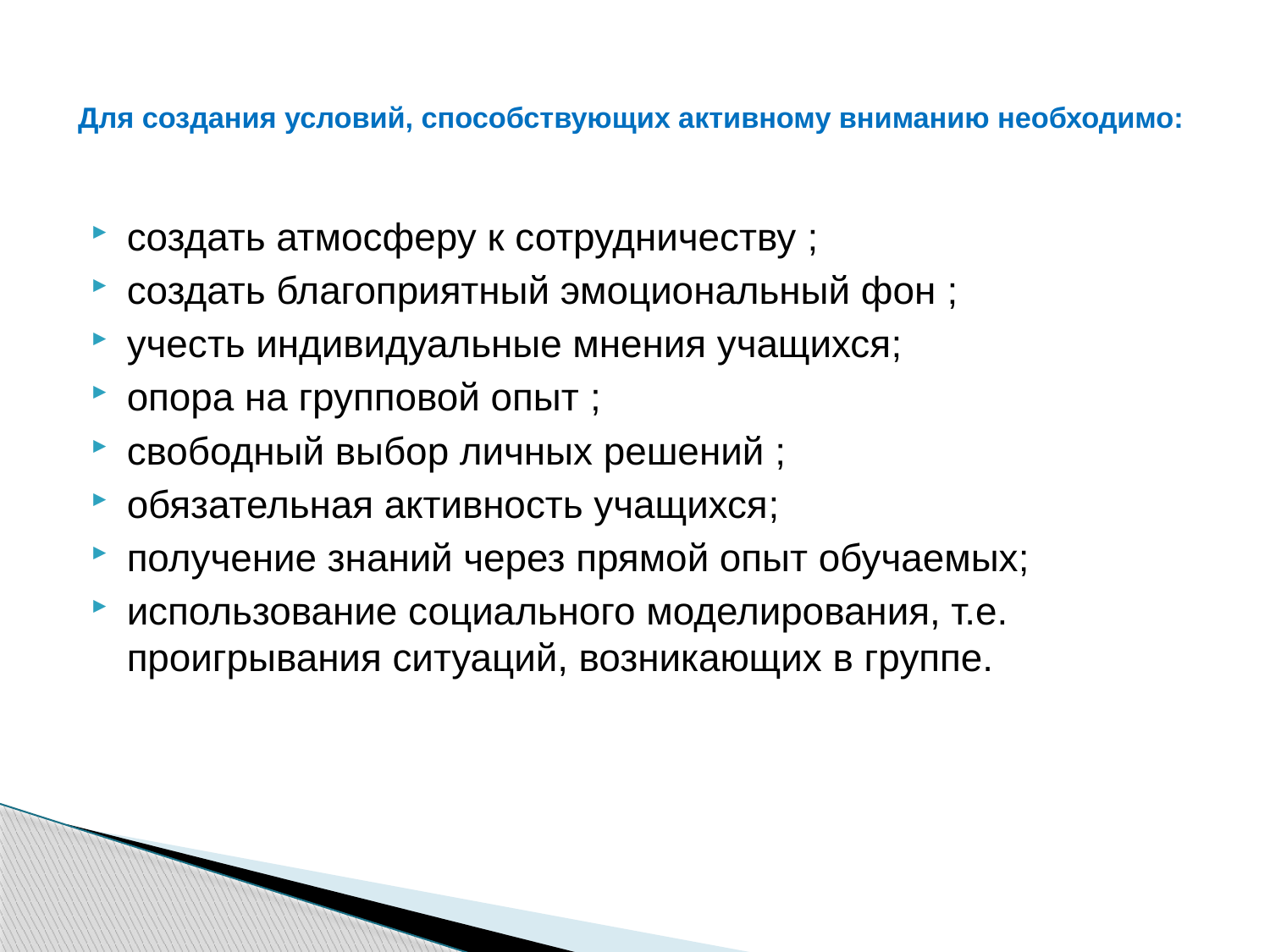

# Для создания условий, способствующих активному вниманию необходимо:
создать атмосферу к сотрудничеству ;
создать благоприятный эмоциональный фон ;
учесть индивидуальные мнения учащихся;
опора на групповой опыт ;
свободный выбор личных решений ;
обязательная активность учащихся;
получение знаний через прямой опыт обучаемых;
использование социального моделирования, т.е. проигрывания ситуаций, возникающих в группе.